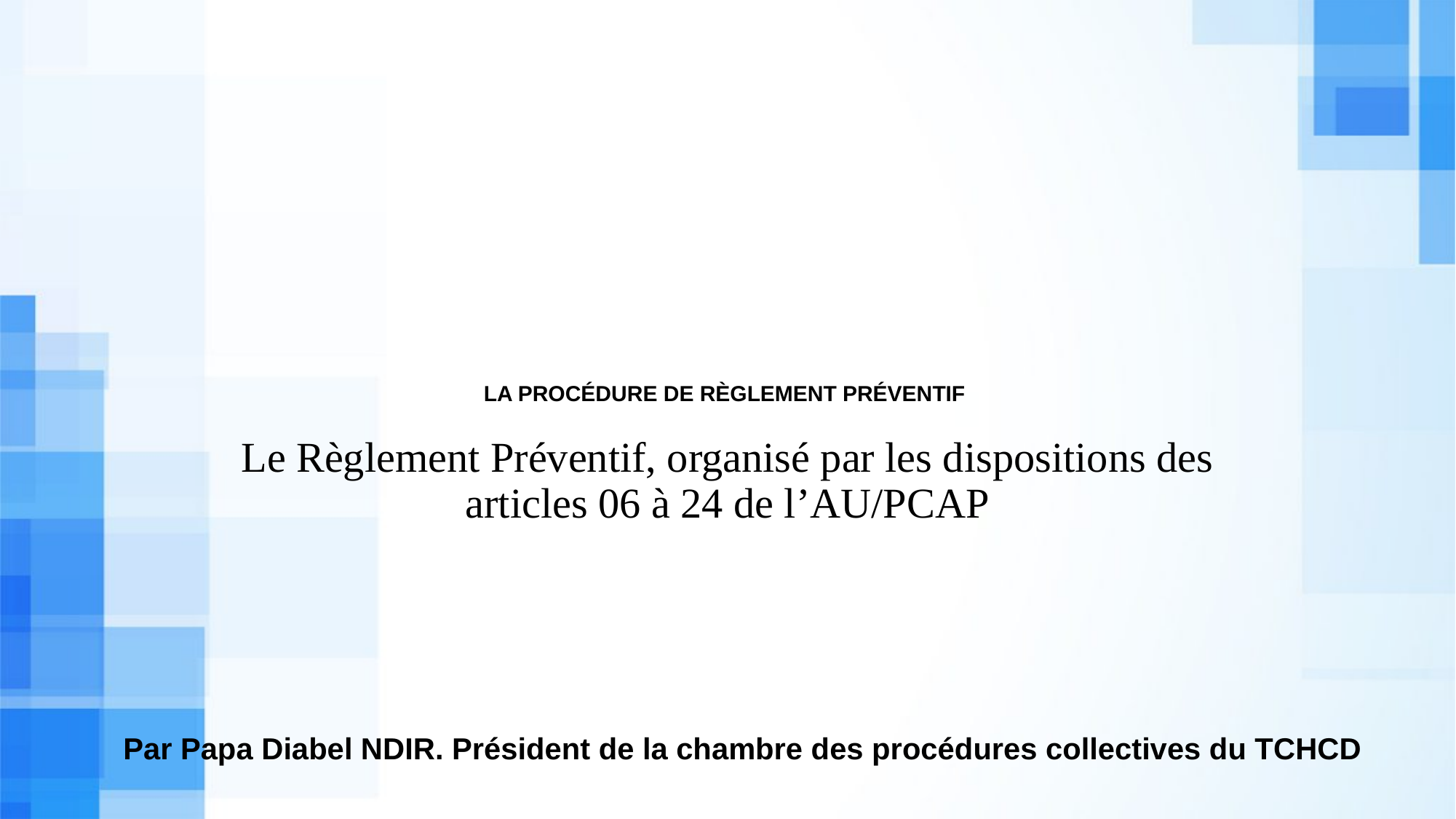

# LA PROCÉDURE DE RÈGLEMENT PRÉVENTIF
Le Règlement Préventif, organisé par les dispositions des articles 06 à 24 de l’AU/PCAP
Par Papa Diabel NDIR. Président de la chambre des procédures collectives du TCHCD